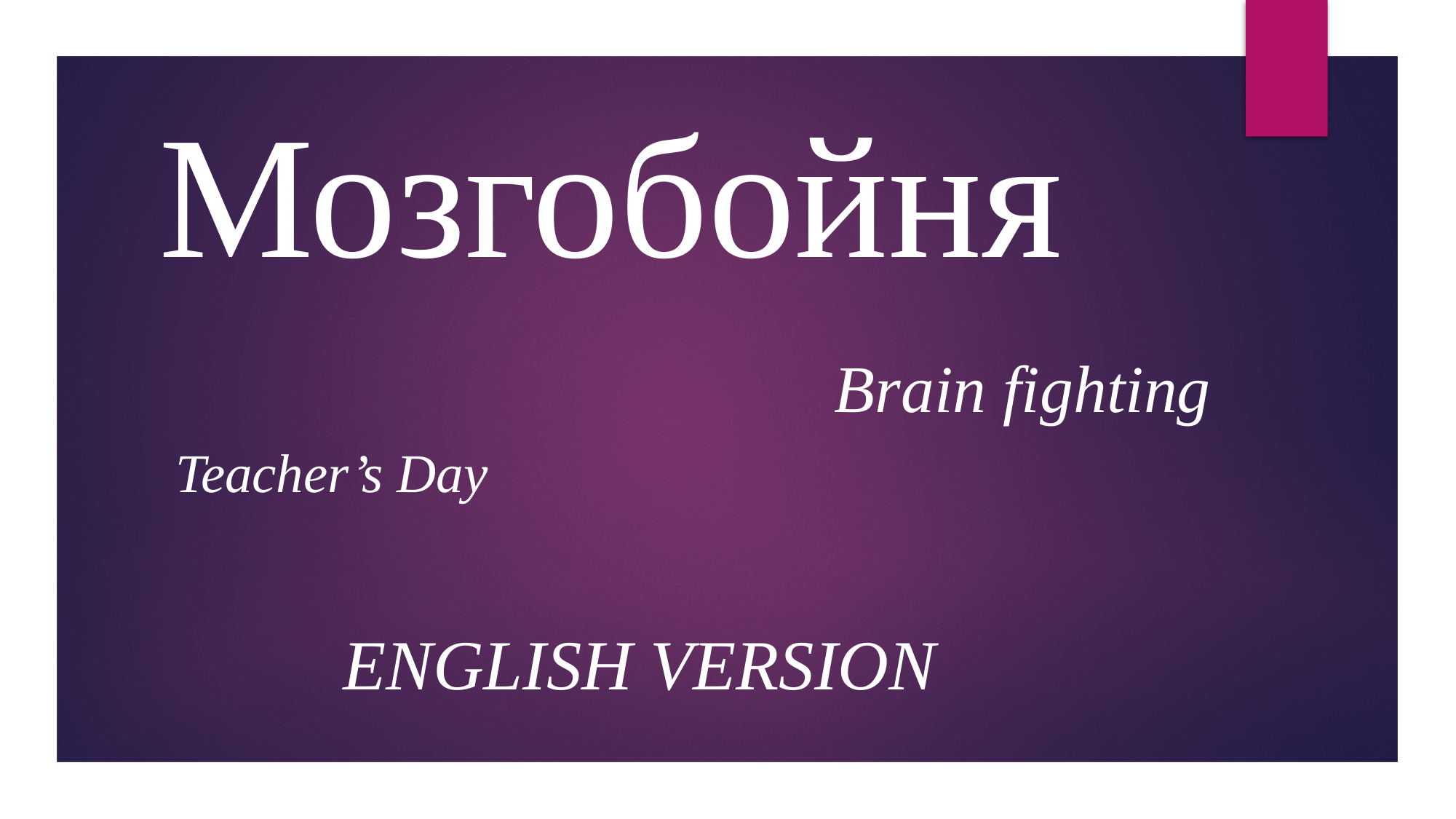

# Мозгобойня
Brain fighting
Teacher’s Day
English version